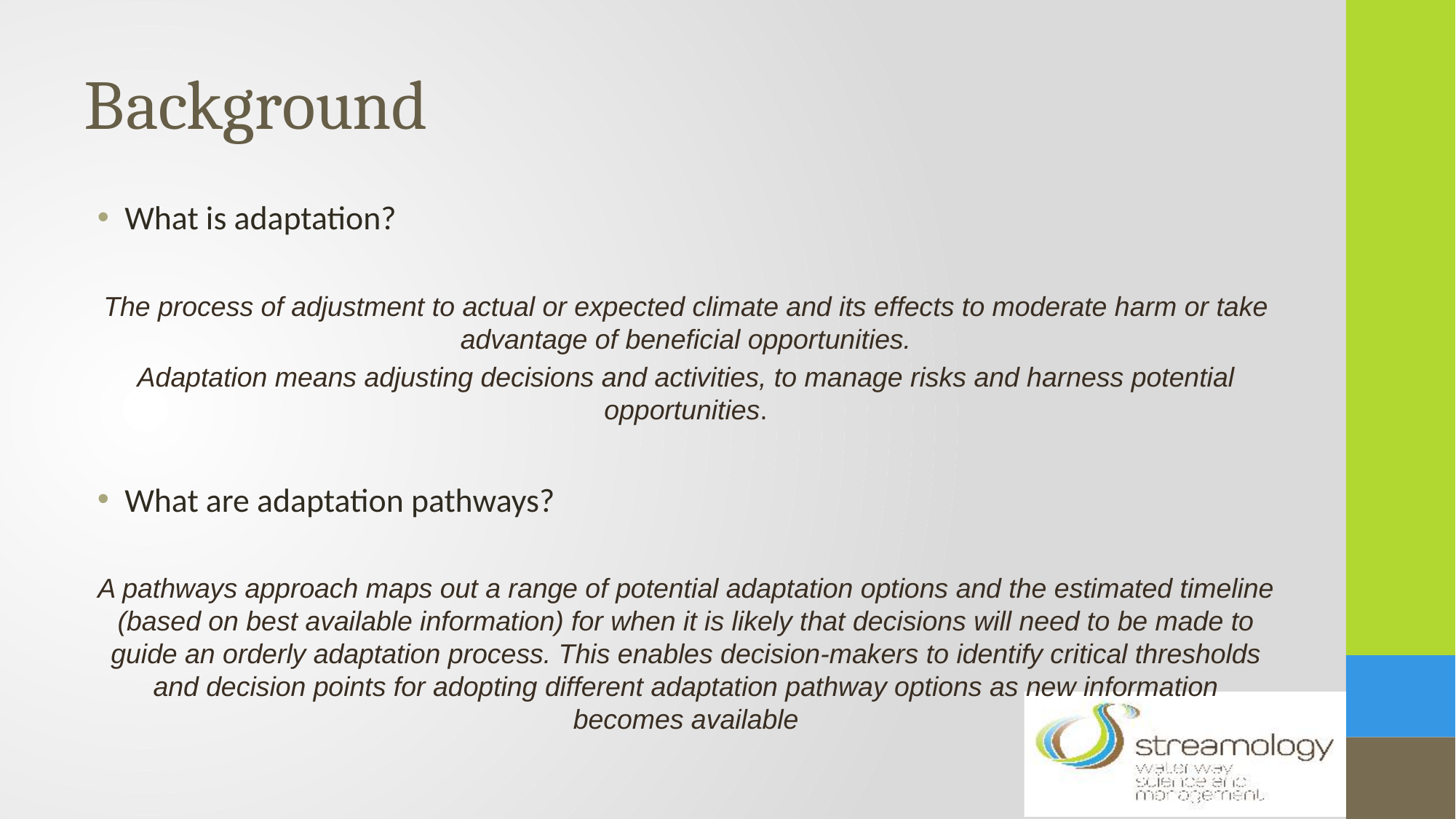

# Background
What is adaptation?

The process of adjustment to actual or expected climate and its effects to moderate harm or take advantage of beneficial opportunities.
Adaptation means adjusting decisions and activities, to manage risks and harness potential opportunities.

What are adaptation pathways?

A pathways approach maps out a range of potential adaptation options and the estimated timeline (based on best available information) for when it is likely that decisions will need to be made to guide an orderly adaptation process. This enables decision-makers to identify critical thresholds and decision points for adopting different adaptation pathway options as new information becomes available